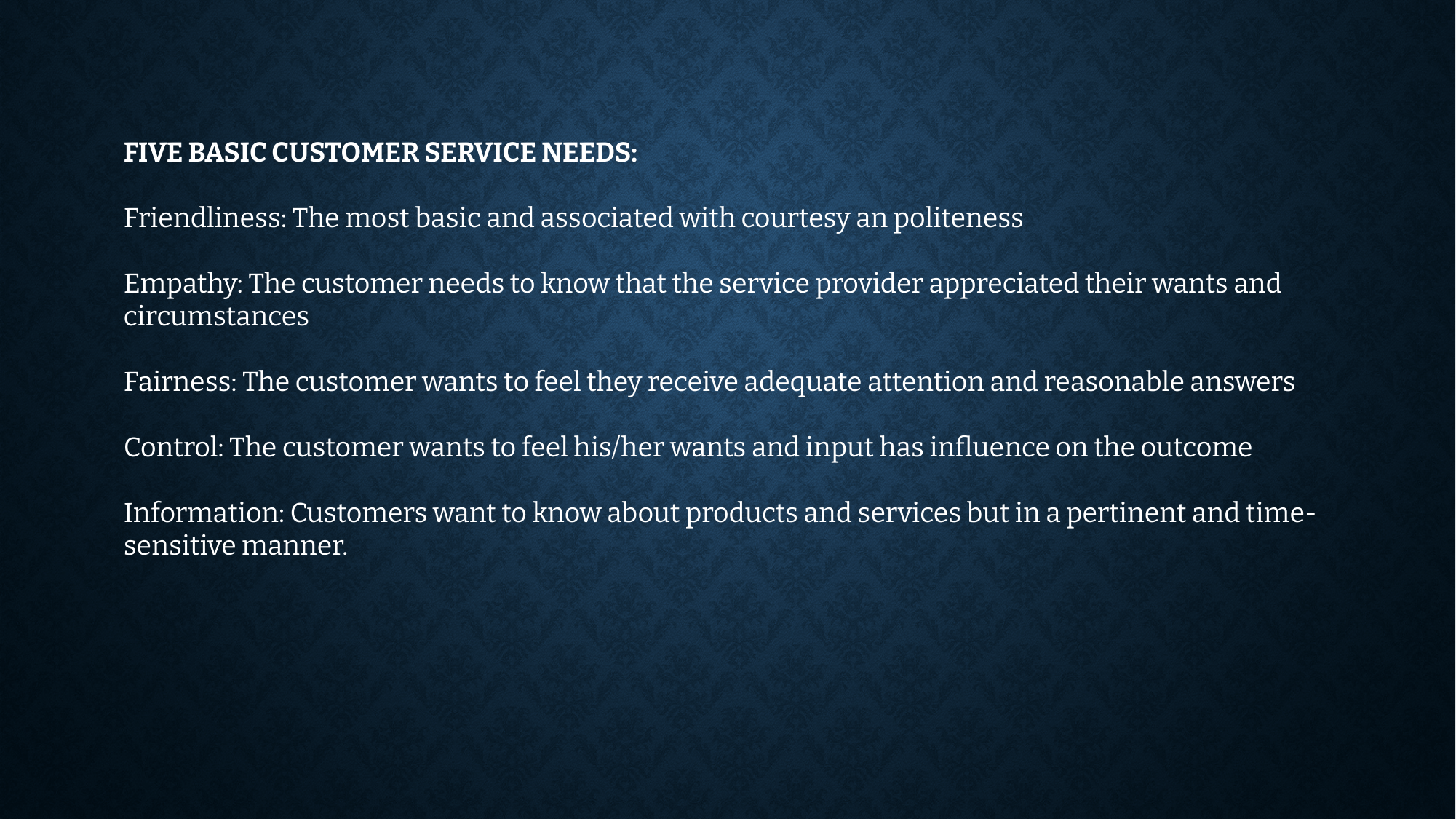

FIVE BASIC CUSTOMER SERVICE NEEDS:

Friendliness: The most basic and associated with courtesy an politeness

Empathy: The customer needs to know that the service provider appreciated their wants and circumstances

Fairness: The customer wants to feel they receive adequate attention and reasonable answers

Control: The customer wants to feel his/her wants and input has influence on the outcome

Information: Customers want to know about products and services but in a pertinent and time-sensitive manner.